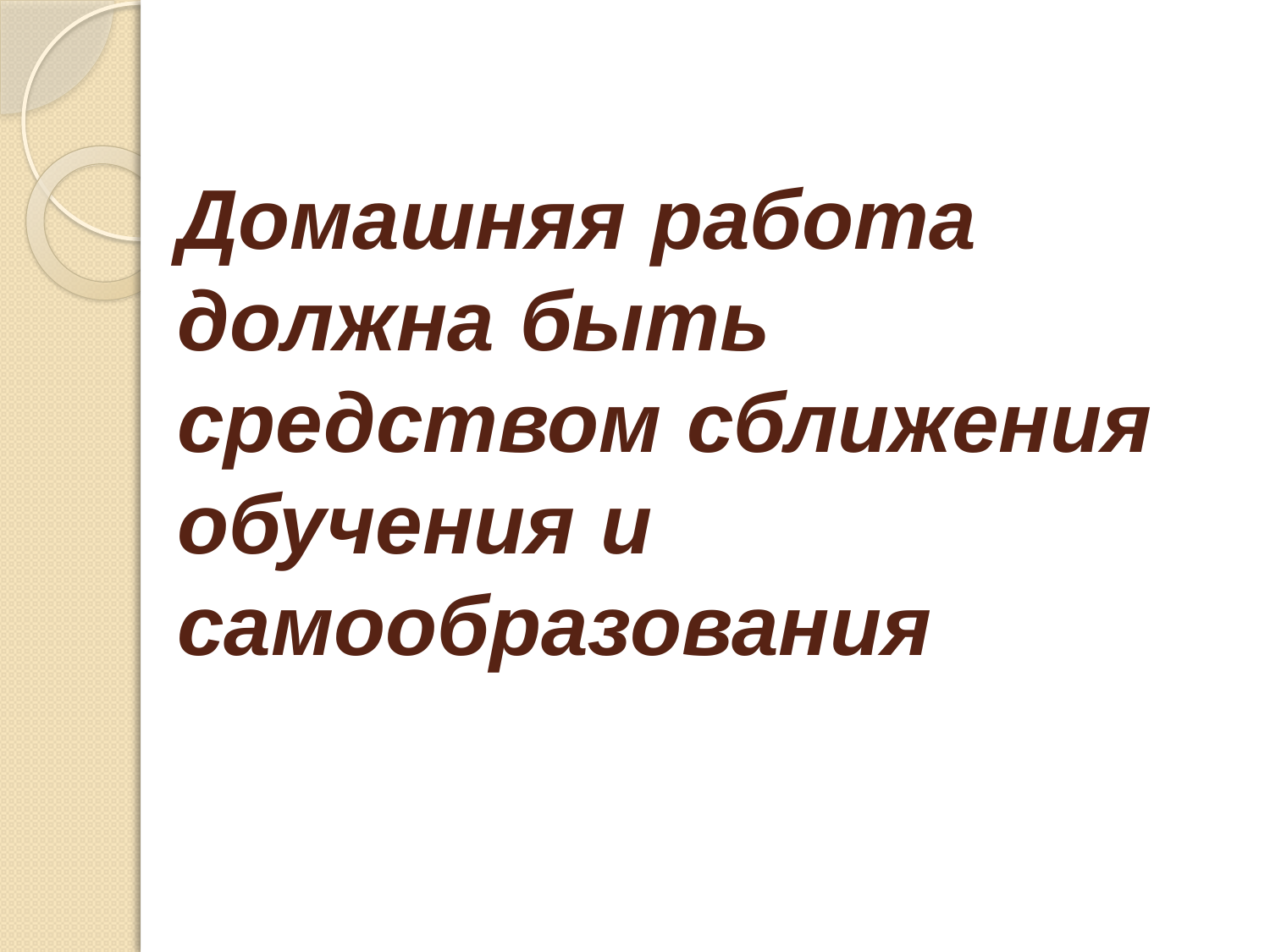

# Домашняя работа должна быть средством сближения обучения и самообразования